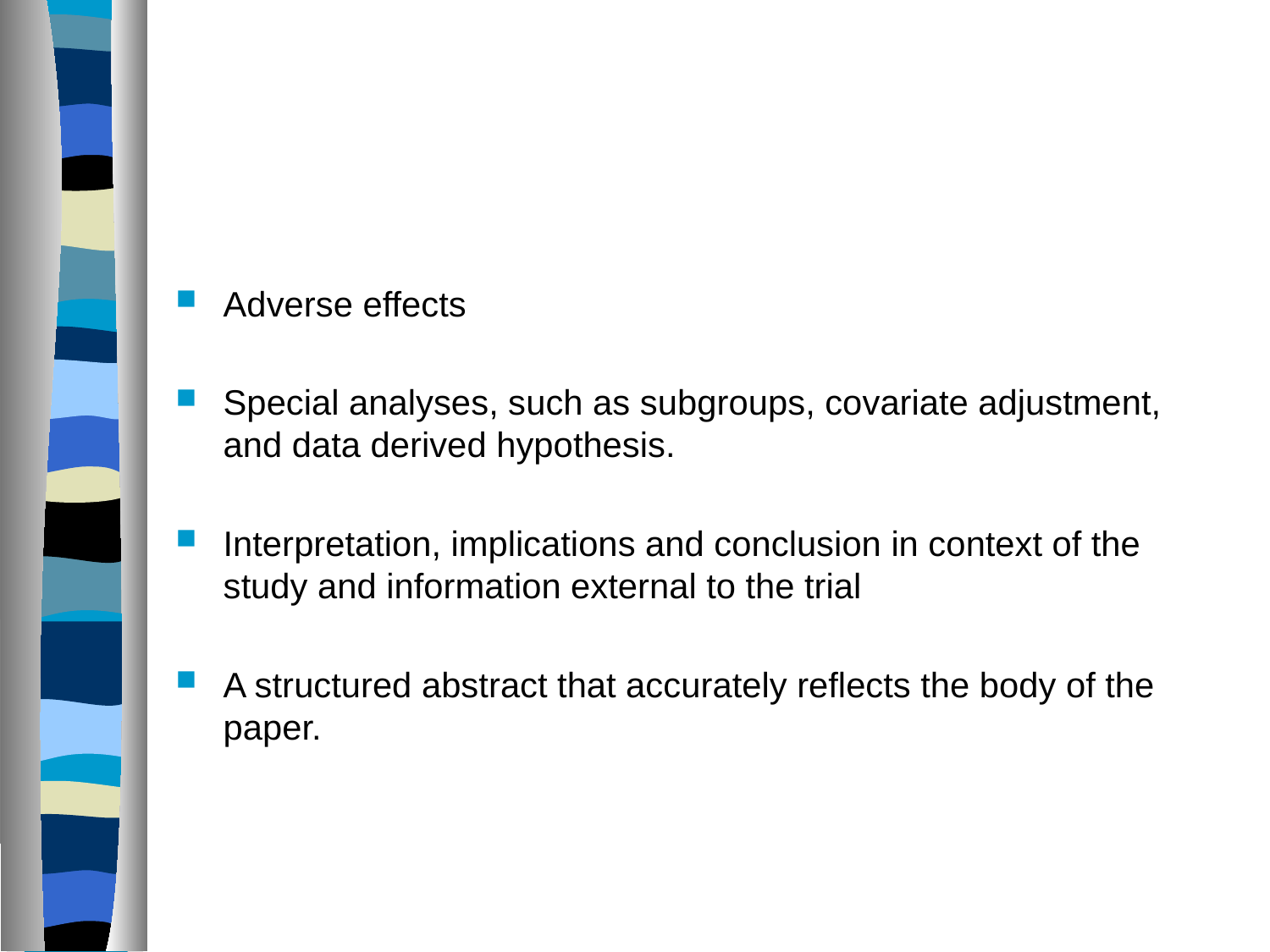

#
Adverse effects

Special analyses, such as subgroups, covariate adjustment, and data derived hypothesis.

Interpretation, implications and conclusion in context of the study and information external to the trial

A structured abstract that accurately reflects the body of the paper.